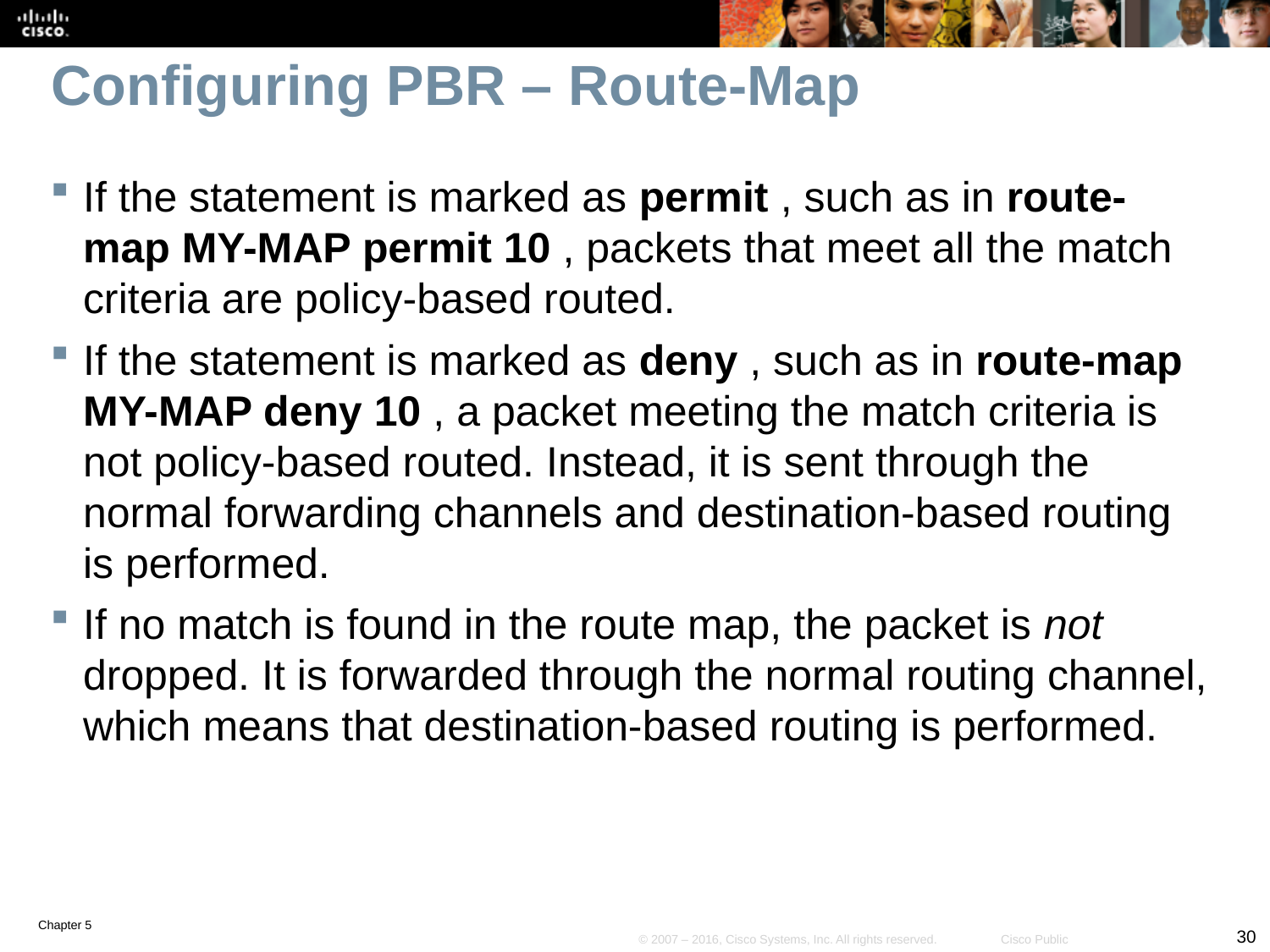

# Configuring PBR – Route-Map
If the statement is marked as permit , such as in route-map MY-MAP permit 10 , packets that meet all the match criteria are policy-based routed.
If the statement is marked as deny , such as in route-map MY-MAP deny 10 , a packet meeting the match criteria is not policy-based routed. Instead, it is sent through the normal forwarding channels and destination-based routing is performed.
If no match is found in the route map, the packet is not dropped. It is forwarded through the normal routing channel, which means that destination-based routing is performed.